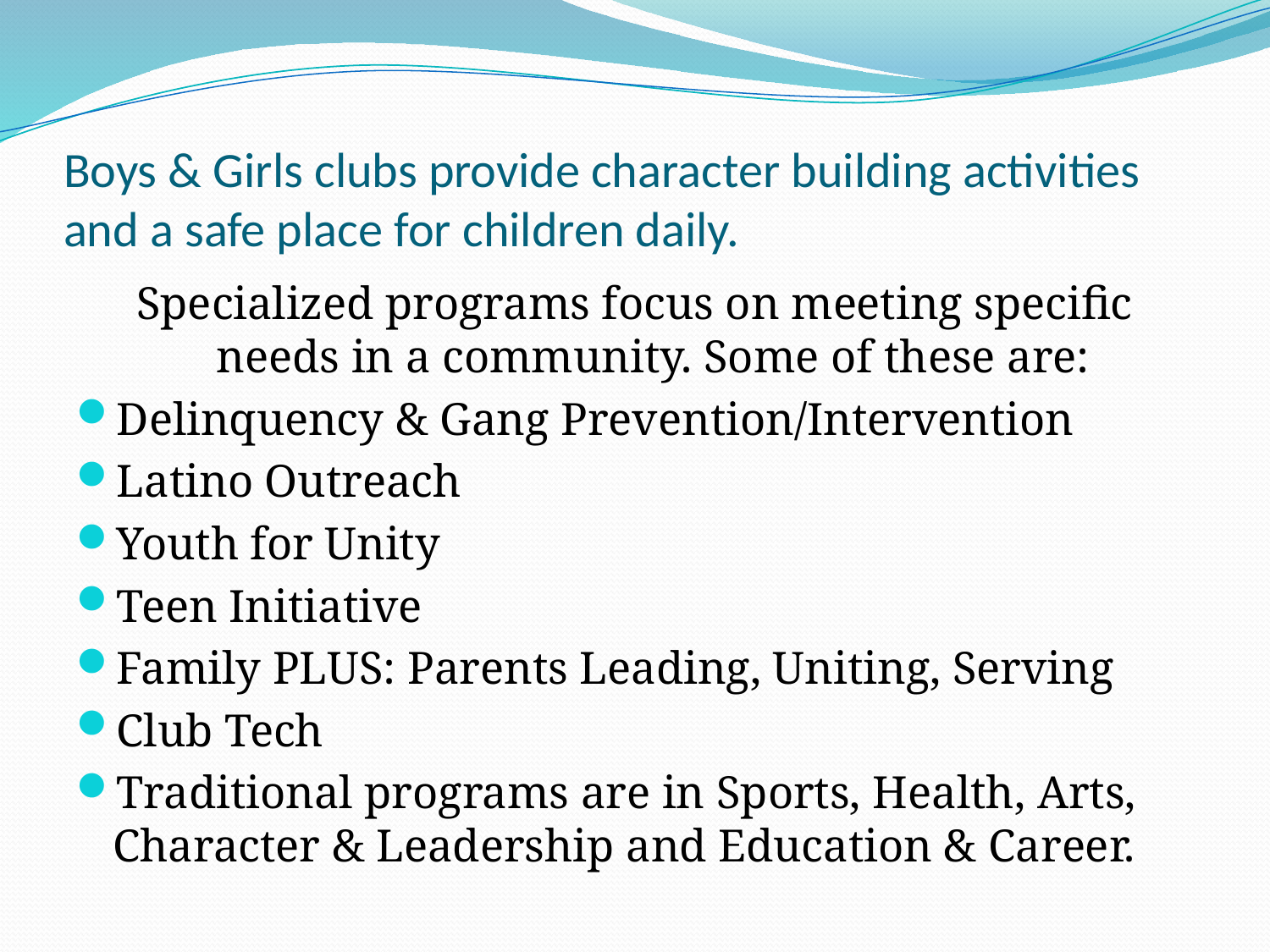

# Boys & Girls clubs provide character building activities and a safe place for children daily.
Specialized programs focus on meeting specific needs in a community. Some of these are:
Delinquency & Gang Prevention/Intervention
Latino Outreach
Youth for Unity
Teen Initiative
Family PLUS: Parents Leading, Uniting, Serving
Club Tech
Traditional programs are in Sports, Health, Arts, Character & Leadership and Education & Career.